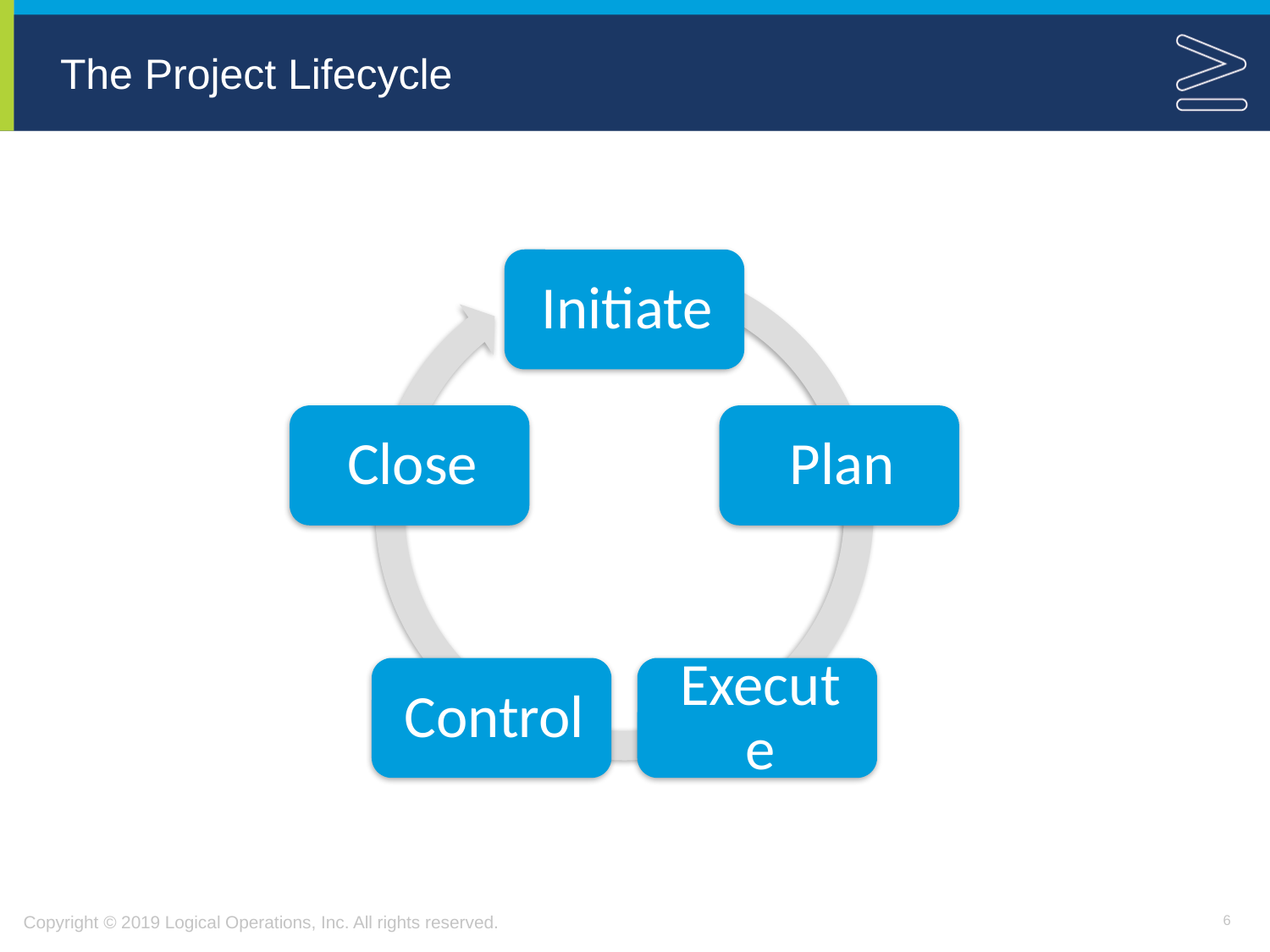

# The Project Lifecycle
Initiate
Plan
Execute
Control
Close
6